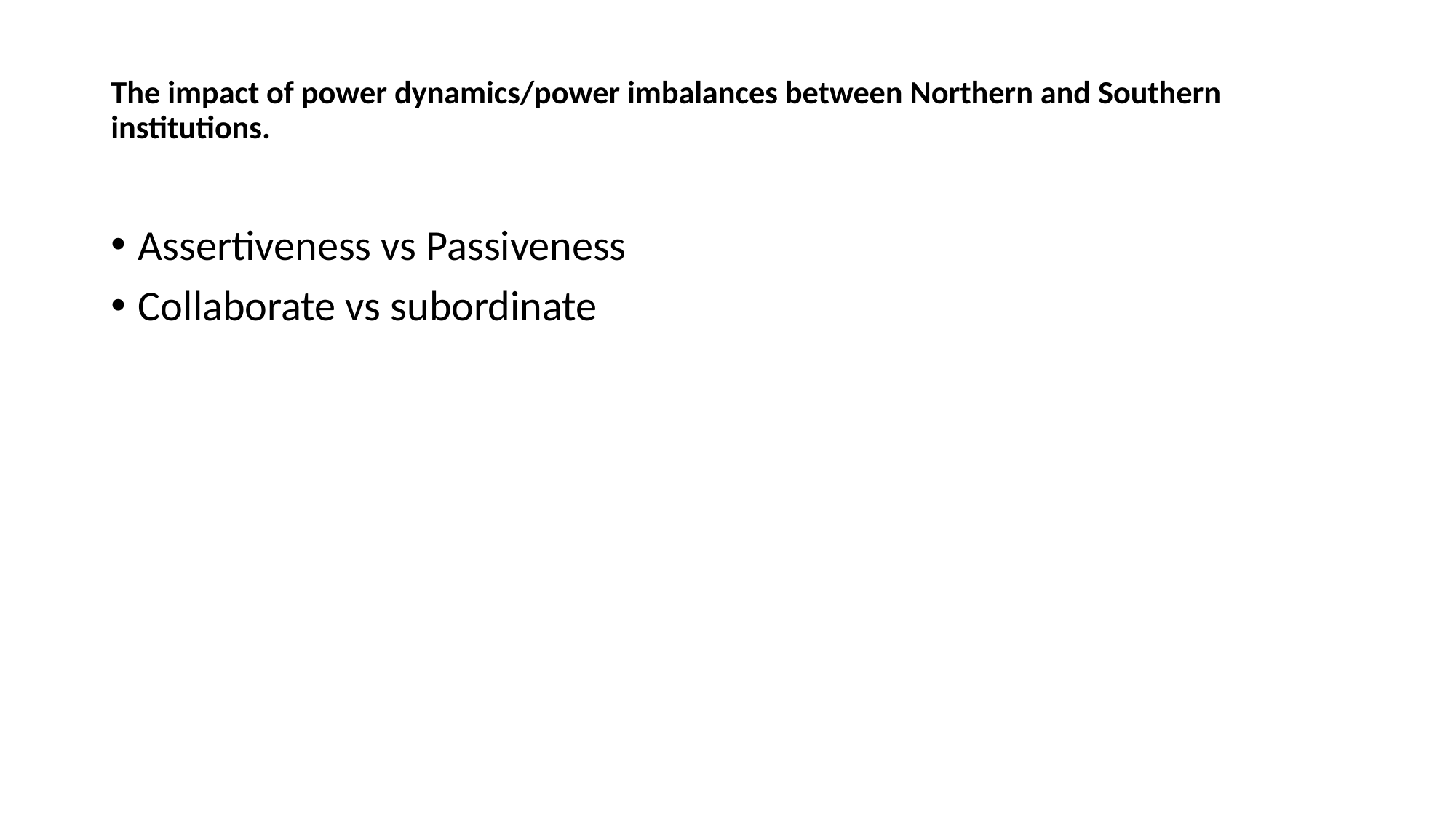

# The impact of power dynamics/power imbalances between Northern and Southern institutions.
Assertiveness vs Passiveness
Collaborate vs subordinate